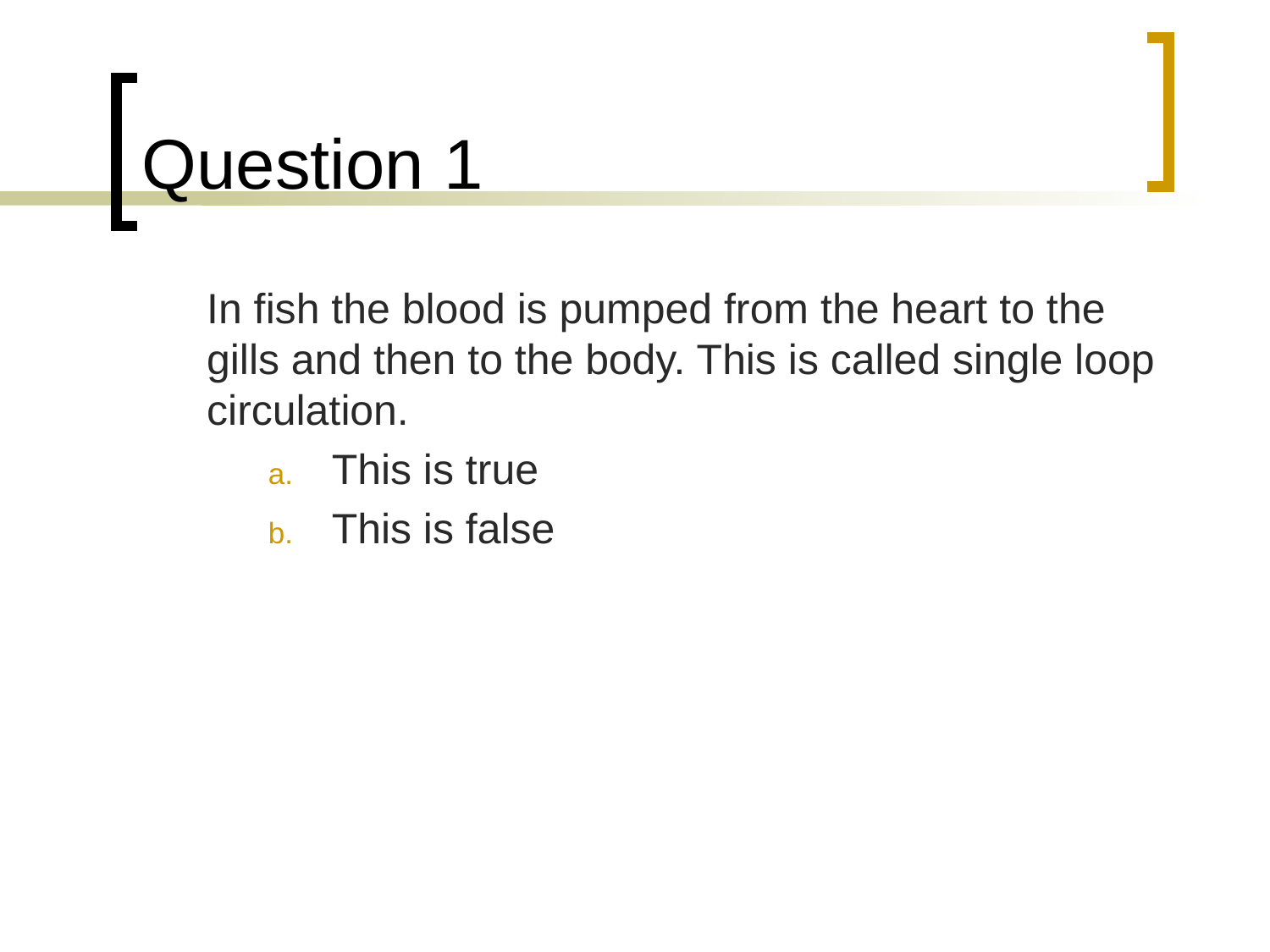

# Question 1
	In fish the blood is pumped from the heart to the gills and then to the body. This is called single loop circulation.
This is true
This is false